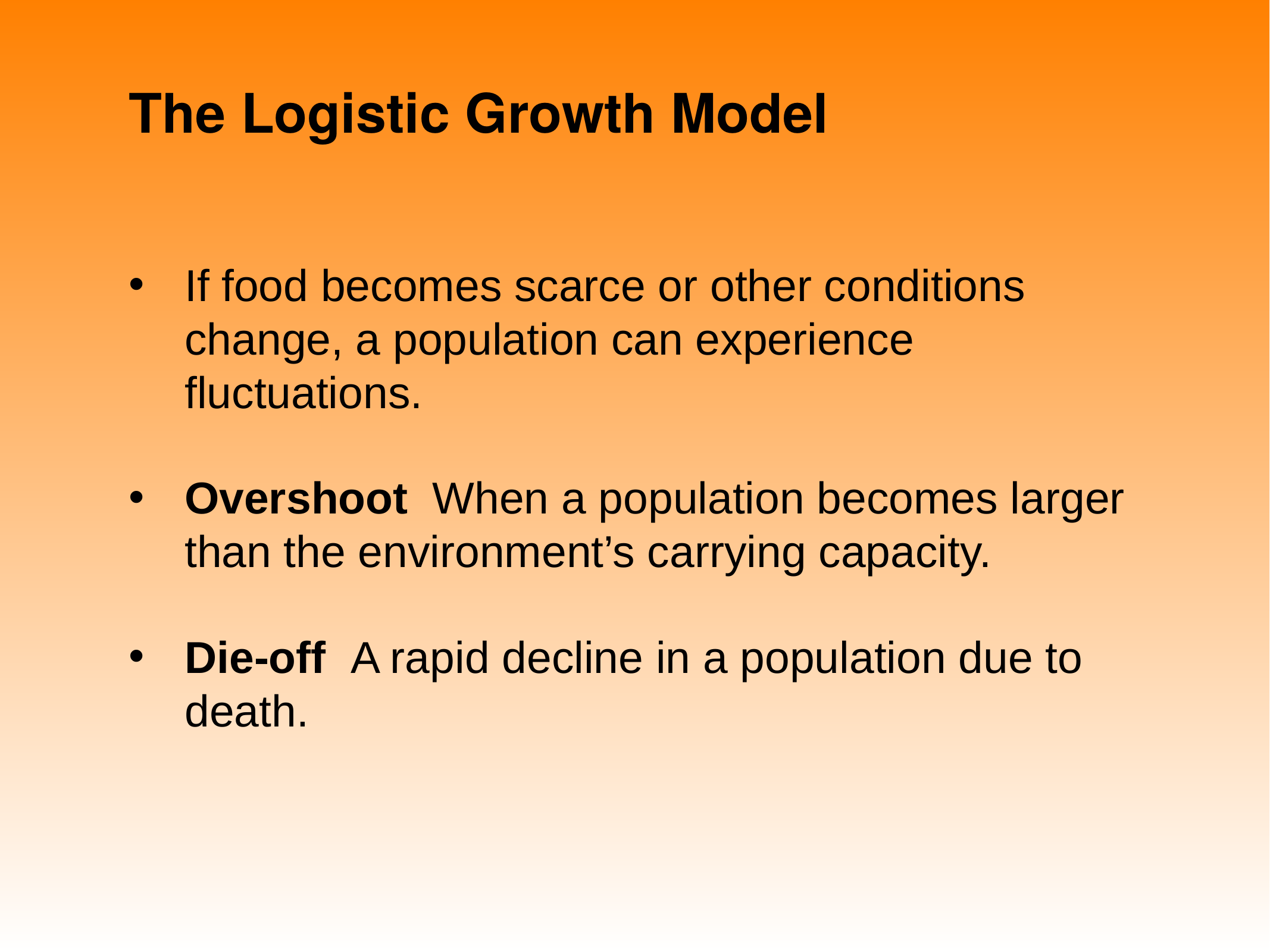

# The Logistic Growth Model
If food becomes scarce or other conditions change, a population can experience fluctuations.
Overshoot  When a population becomes larger than the environment’s carrying capacity.
Die-off  A rapid decline in a population due to death.